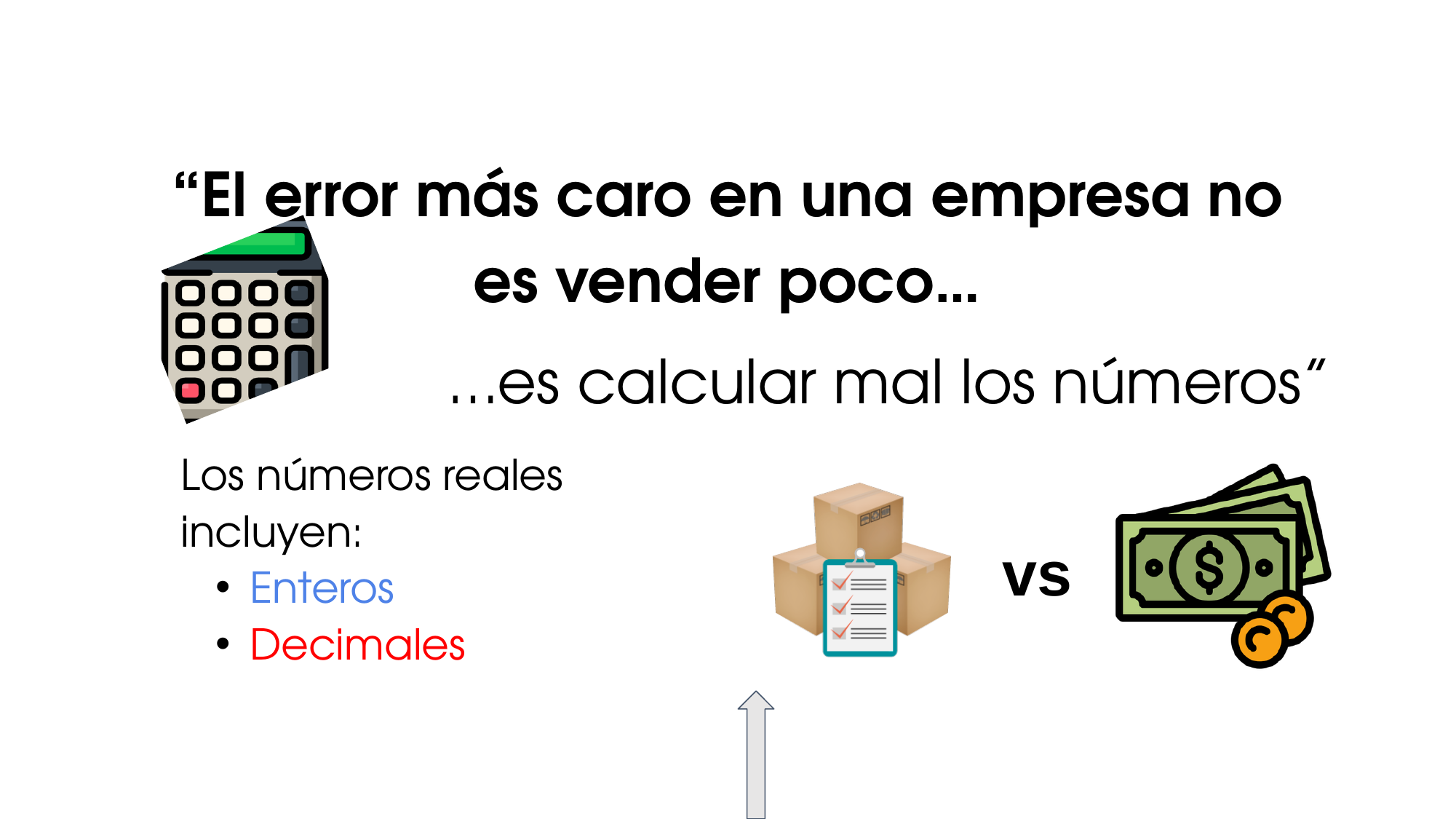

“El error más caro en una empresa no es vender poco…

…es calcular mal los números”

Los números reales incluyen:
Enteros
Decimales

vs